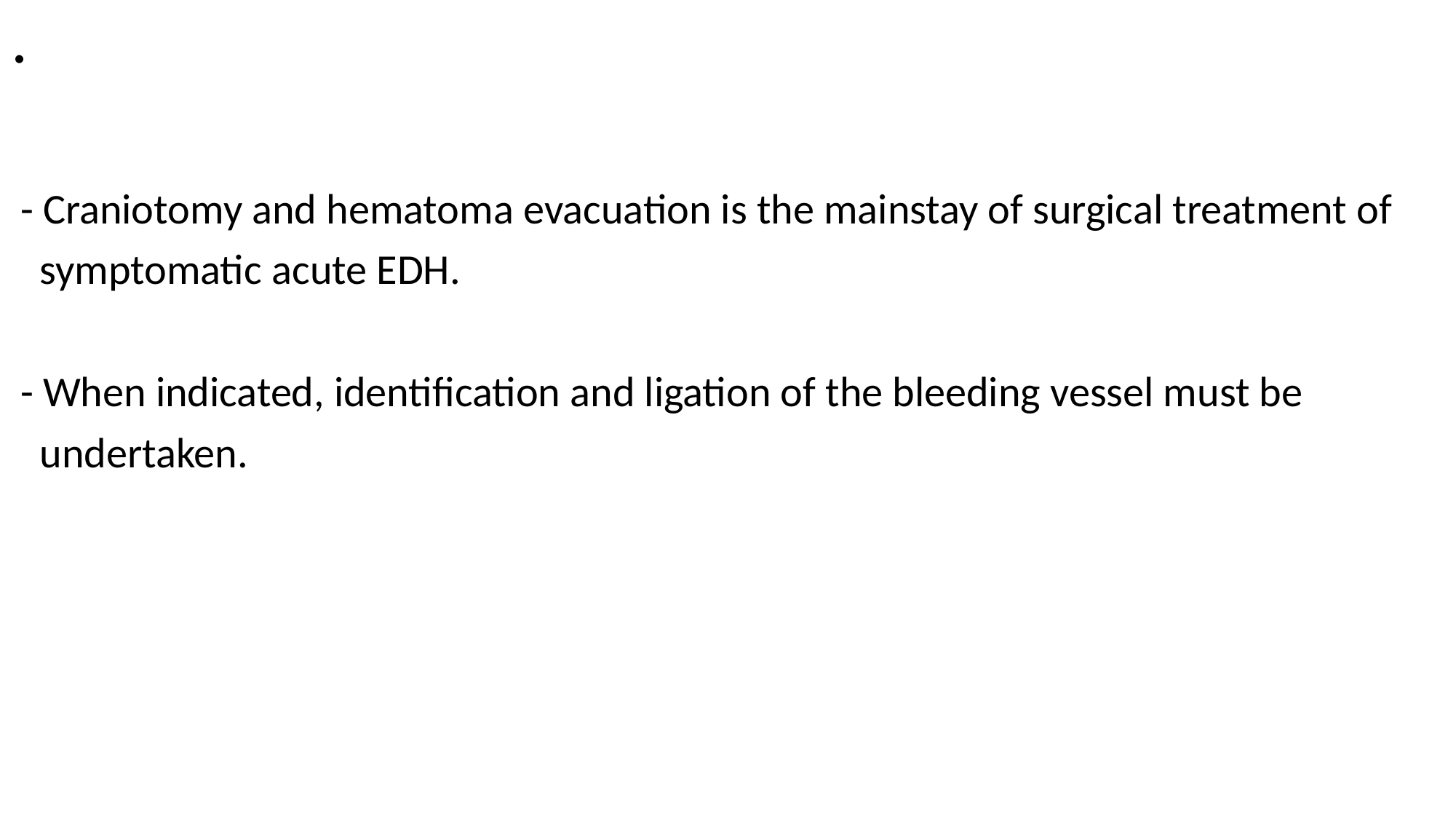

# .

 - Craniotomy and hematoma evacuation is the mainstay of surgical treatment of
   symptomatic acute EDH.

 - When indicated, identification and ligation of the bleeding vessel must be
   undertaken.